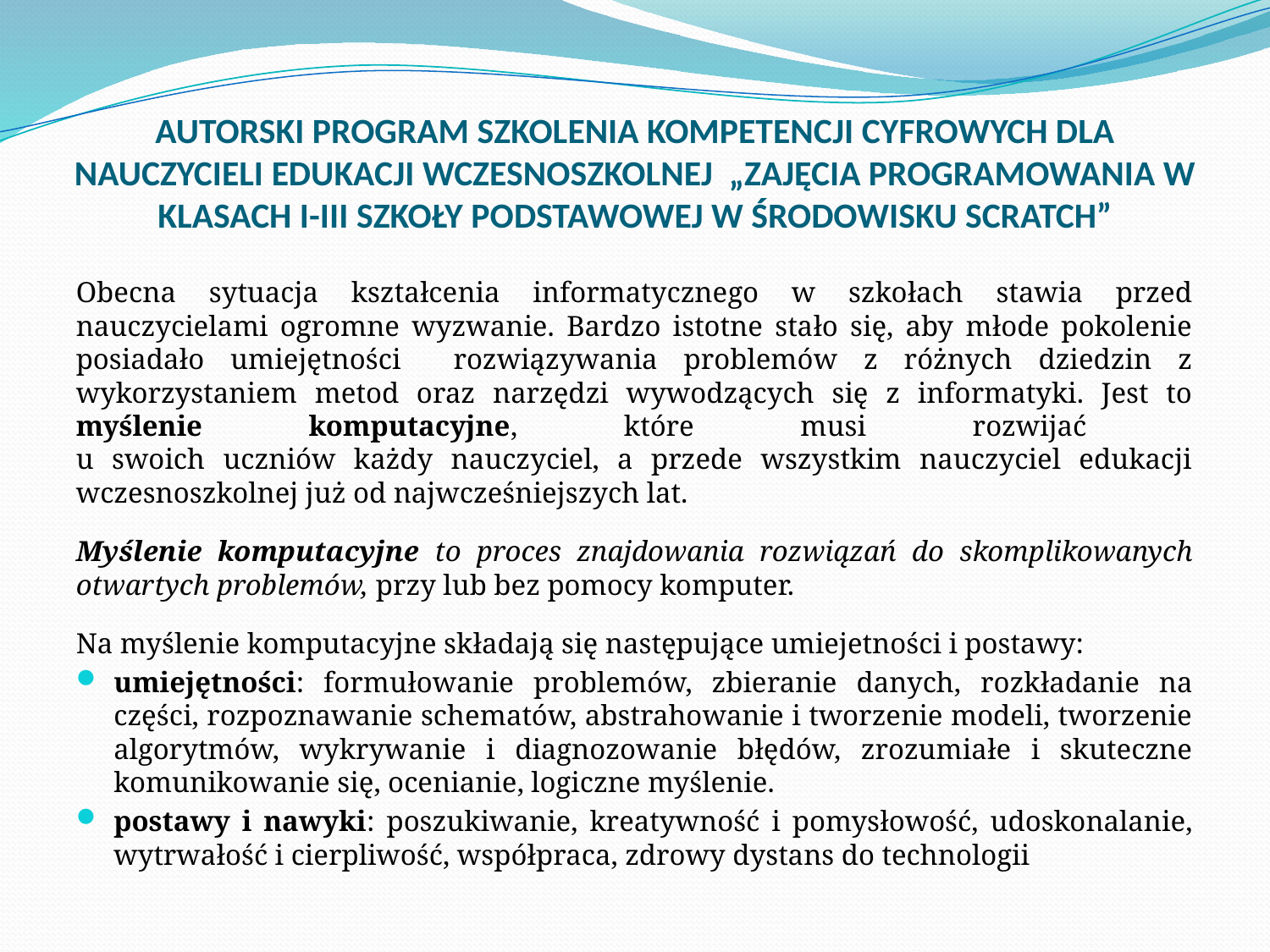

# Autorski program szkolenia kompetencji cyfrowych dla nauczycieli edukacji wczesnoszkolnej  „Zajęcia programowania w klasach i-iii szkoły podstawowej w środowisku SCRATCH”
Obecna sytuacja kształcenia informatycznego w szkołach stawia przed nauczycielami ogromne wyzwanie. Bardzo istotne stało się, aby młode pokolenie posiadało umiejętności  rozwiązywania problemów z różnych dziedzin z wykorzystaniem metod oraz narzędzi wywodzących się z informatyki. Jest to myślenie komputacyjne, które musi rozwijać
u swoich uczniów każdy nauczyciel, a przede wszystkim nauczyciel edukacji wczesnoszkolnej już od najwcześniejszych lat.

Myślenie komputacyjne to proces znajdowania rozwiązań do skomplikowanych otwartych problemów, przy lub bez pomocy komputer.

Na myślenie komputacyjne składają się następujące umiejetności i postawy:
umiejętności: formułowanie problemów, zbieranie danych, rozkładanie na części, rozpoznawanie schematów, abstrahowanie i tworzenie modeli, tworzenie algorytmów, wykrywanie i diagnozowanie błędów, zrozumiałe i skuteczne komunikowanie się, ocenianie, logiczne myślenie.
postawy i nawyki: poszukiwanie, kreatywność i pomysłowość, udoskonalanie, wytrwałość i cierpliwość, współpraca, zdrowy dystans do technologii